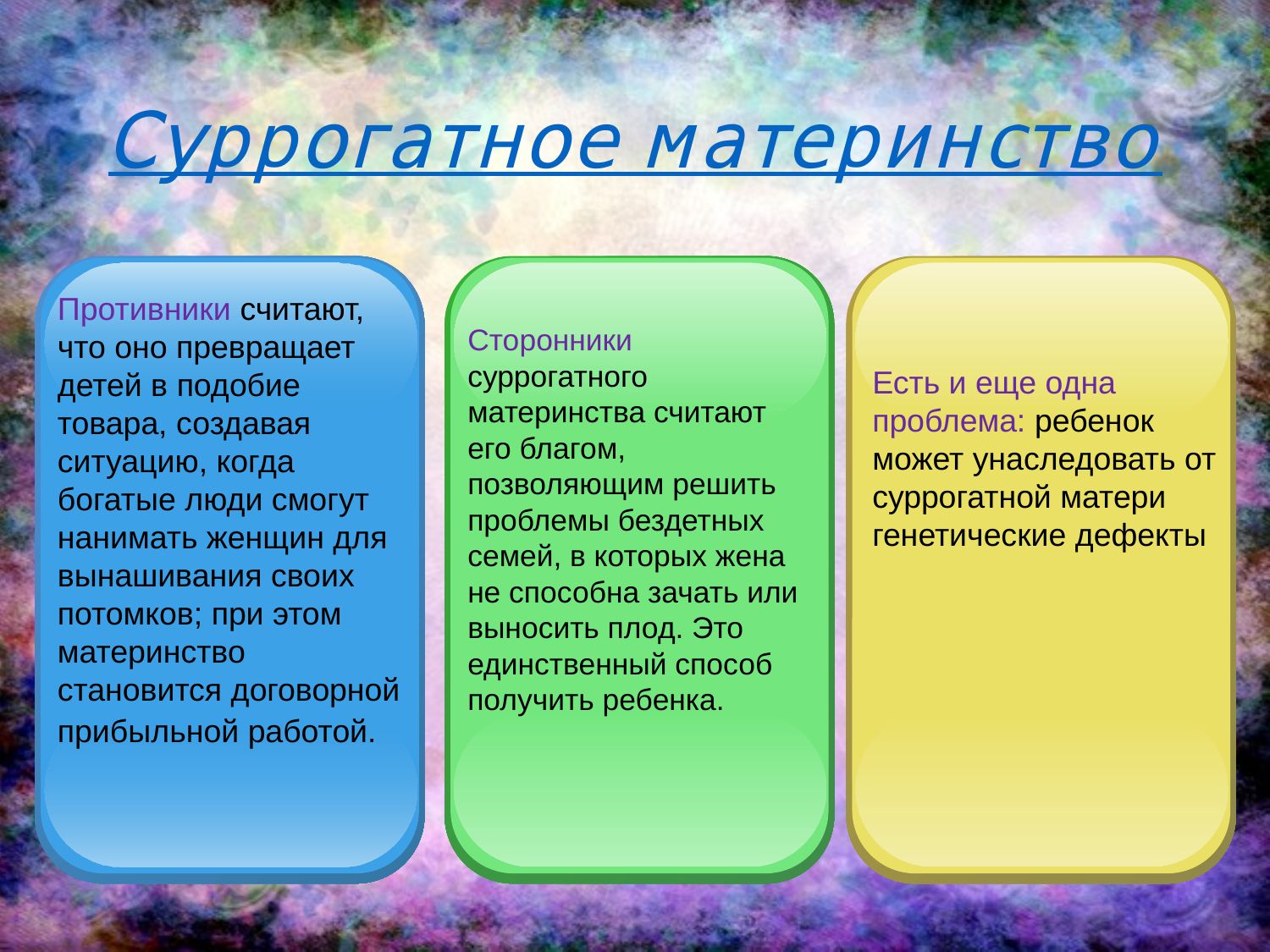

# Суррогатное материнство

Противники считают, что оно превращает детей в подобие товара, создавая ситуацию, когда богатые люди смогут нанимать женщин для вынашивания своих потомков; при этом материнство становится договорной прибыльной работой.
Сторонники суррогатного материнства считают его бла­гом, позволяющим решить проблемы бездетных семей, в которых жена не способна зачать или выносить плод. Это единственный способ получить ребенка.
Есть и еще одна проблема: ребенок может унаследовать от суррогатной матери генетические дефекты